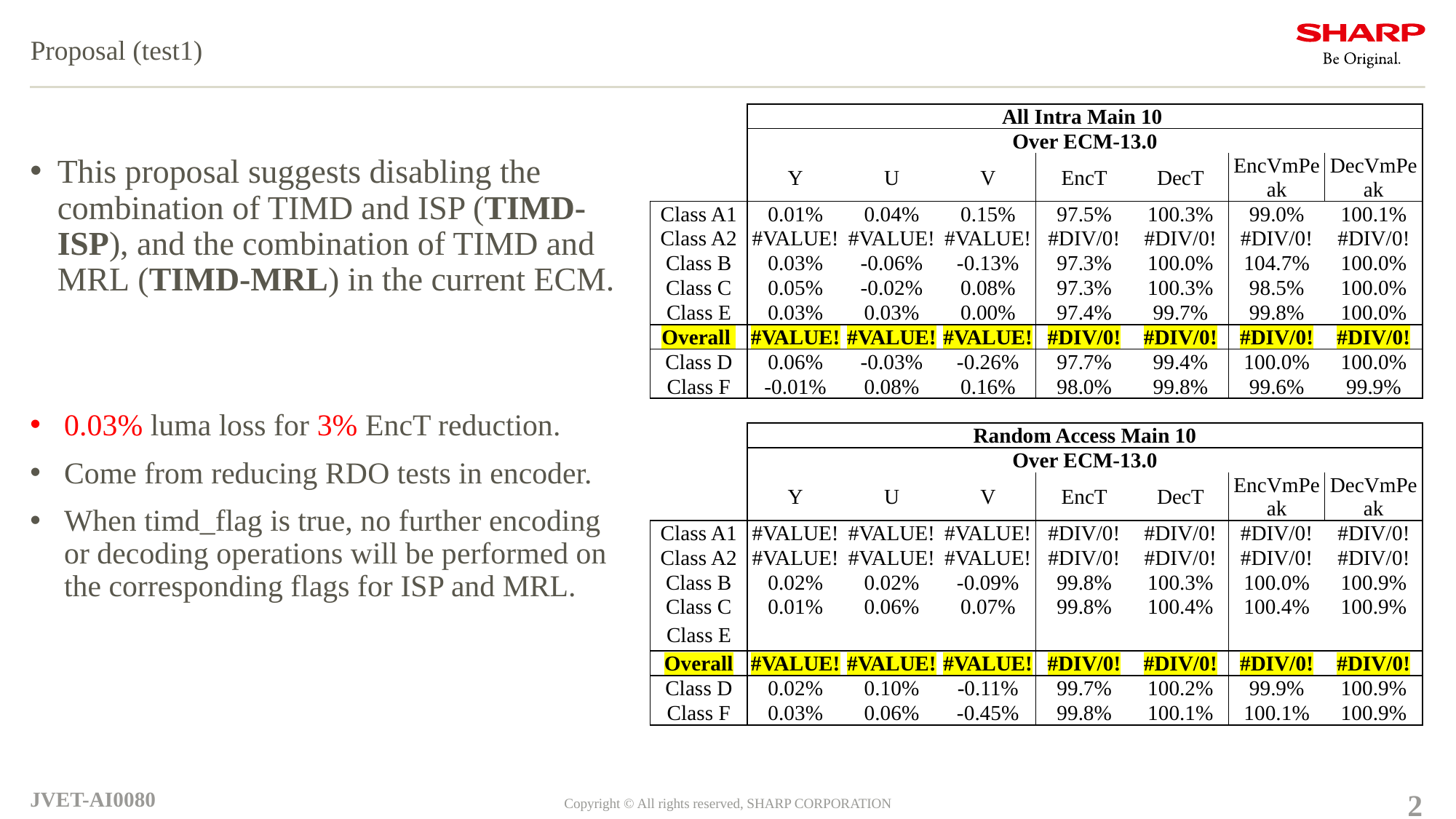

# Proposal (test1)
|  | All Intra Main 10 |  |  |  |  |  |  |
| --- | --- | --- | --- | --- | --- | --- | --- |
|  | Over ECM-13.0 |  |  |  |  |  |  |
|  | Y | U | V | EncT | DecT | EncVmPeak | DecVmPeak |
| Class A1 | 0.01% | 0.04% | 0.15% | 97.5% | 100.3% | 99.0% | 100.1% |
| Class A2 | #VALUE! | #VALUE! | #VALUE! | #DIV/0! | #DIV/0! | #DIV/0! | #DIV/0! |
| Class B | 0.03% | -0.06% | -0.13% | 97.3% | 100.0% | 104.7% | 100.0% |
| Class C | 0.05% | -0.02% | 0.08% | 97.3% | 100.3% | 98.5% | 100.0% |
| Class E | 0.03% | 0.03% | 0.00% | 97.4% | 99.7% | 99.8% | 100.0% |
| Overall | #VALUE! | #VALUE! | #VALUE! | #DIV/0! | #DIV/0! | #DIV/0! | #DIV/0! |
| Class D | 0.06% | -0.03% | -0.26% | 97.7% | 99.4% | 100.0% | 100.0% |
| Class F | -0.01% | 0.08% | 0.16% | 98.0% | 99.8% | 99.6% | 99.9% |
|  |  |  |  |  |  |  |  |
|  | Random Access Main 10 |  |  |  |  |  |  |
|  | Over ECM-13.0 |  |  |  |  |  |  |
|  | Y | U | V | EncT | DecT | EncVmPeak | DecVmPeak |
| Class A1 | #VALUE! | #VALUE! | #VALUE! | #DIV/0! | #DIV/0! | #DIV/0! | #DIV/0! |
| Class A2 | #VALUE! | #VALUE! | #VALUE! | #DIV/0! | #DIV/0! | #DIV/0! | #DIV/0! |
| Class B | 0.02% | 0.02% | -0.09% | 99.8% | 100.3% | 100.0% | 100.9% |
| Class C | 0.01% | 0.06% | 0.07% | 99.8% | 100.4% | 100.4% | 100.9% |
| Class E |  |  |  |  |  |  |  |
| Overall | #VALUE! | #VALUE! | #VALUE! | #DIV/0! | #DIV/0! | #DIV/0! | #DIV/0! |
| Class D | 0.02% | 0.10% | -0.11% | 99.7% | 100.2% | 99.9% | 100.9% |
| Class F | 0.03% | 0.06% | -0.45% | 99.8% | 100.1% | 100.1% | 100.9% |
This proposal suggests disabling the combination of TIMD and ISP (TIMD-ISP), and the combination of TIMD and MRL (TIMD-MRL) in the current ECM.

0.03% luma loss for 3% EncT reduction.
Come from reducing RDO tests in encoder.
When timd_flag is true, no further encoding or decoding operations will be performed on the corresponding flags for ISP and MRL.

JVET-AI0080
Copyright © All rights reserved, SHARP CORPORATION
2